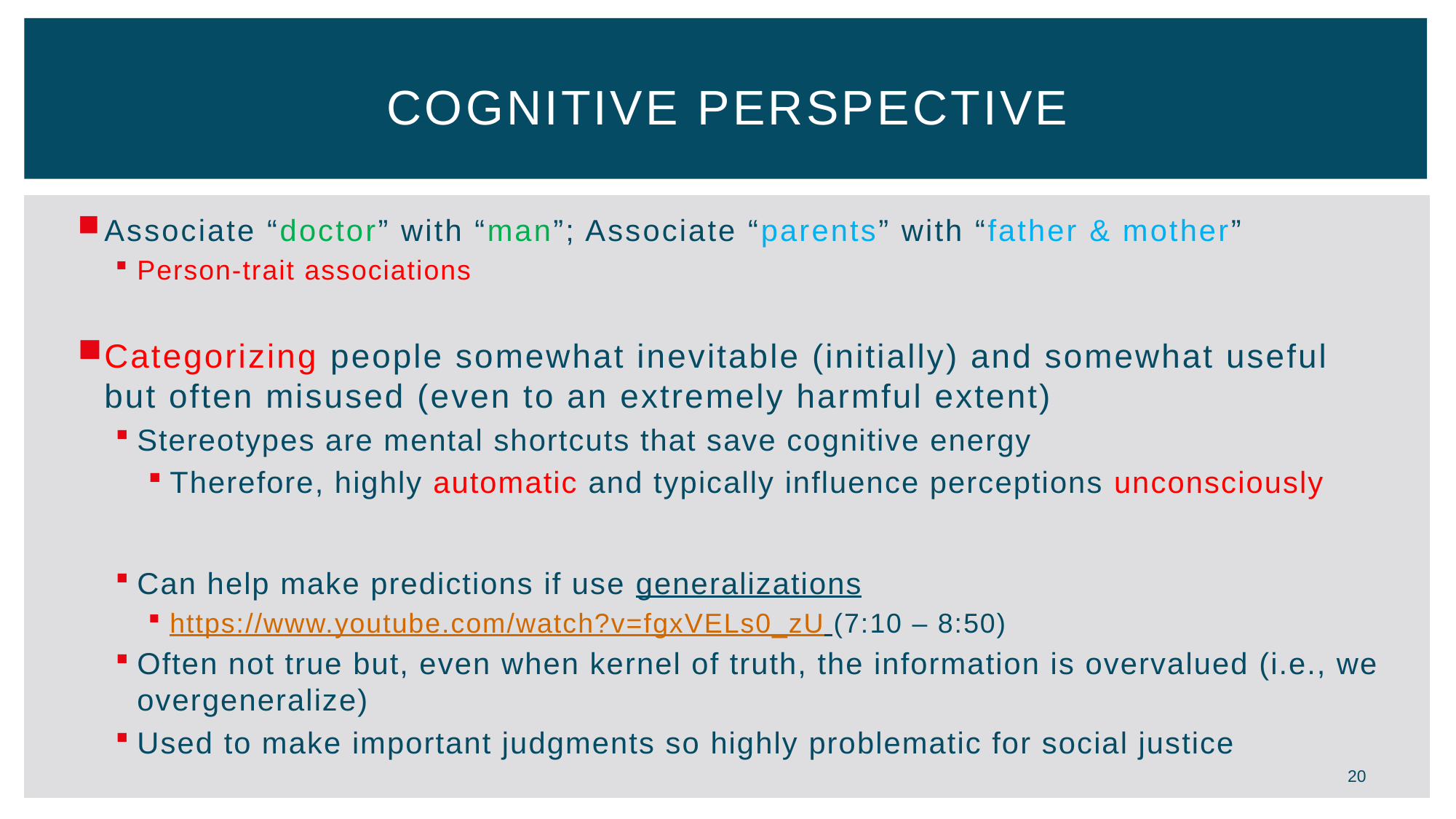

# Cognitive perspective
Associate “doctor” with “man”; Associate “parents” with “father & mother”
Person-trait associations

Categorizing people somewhat inevitable (initially) and somewhat useful but often misused (even to an extremely harmful extent)
Stereotypes are mental shortcuts that save cognitive energy
Therefore, highly automatic and typically influence perceptions unconsciously

Can help make predictions if use generalizations
https://www.youtube.com/watch?v=fgxVELs0_zU (7:10 – 8:50)
Often not true but, even when kernel of truth, the information is overvalued (i.e., we overgeneralize)
Used to make important judgments so highly problematic for social justice

20